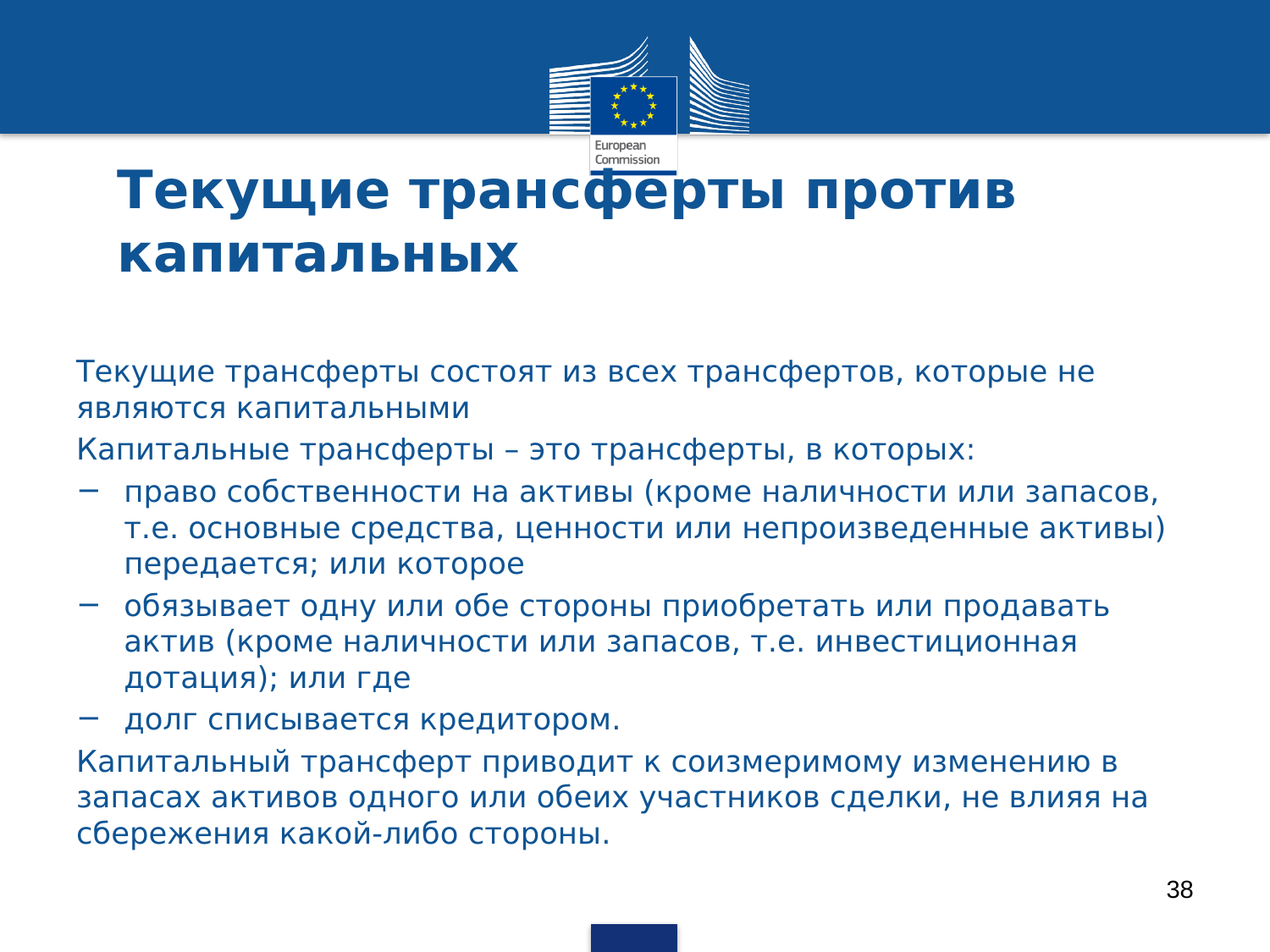

# Текущие трансферты против капитальных
Текущие трансферты состоят из всех трансфертов, которые не являются капитальными
Капитальные трансферты – это трансферты, в которых:
право собственности на активы (кроме наличности или запасов, т.е. основные средства, ценности или непроизведенные активы) передается; или которое
обязывает одну или обе стороны приобретать или продавать актив (кроме наличности или запасов, т.е. инвестиционная дотация); или где
долг списывается кредитором.
Капитальный трансферт приводит к соизмеримому изменению в запасах активов одного или обеих участников сделки, не влияя на сбережения какой-либо стороны.
38